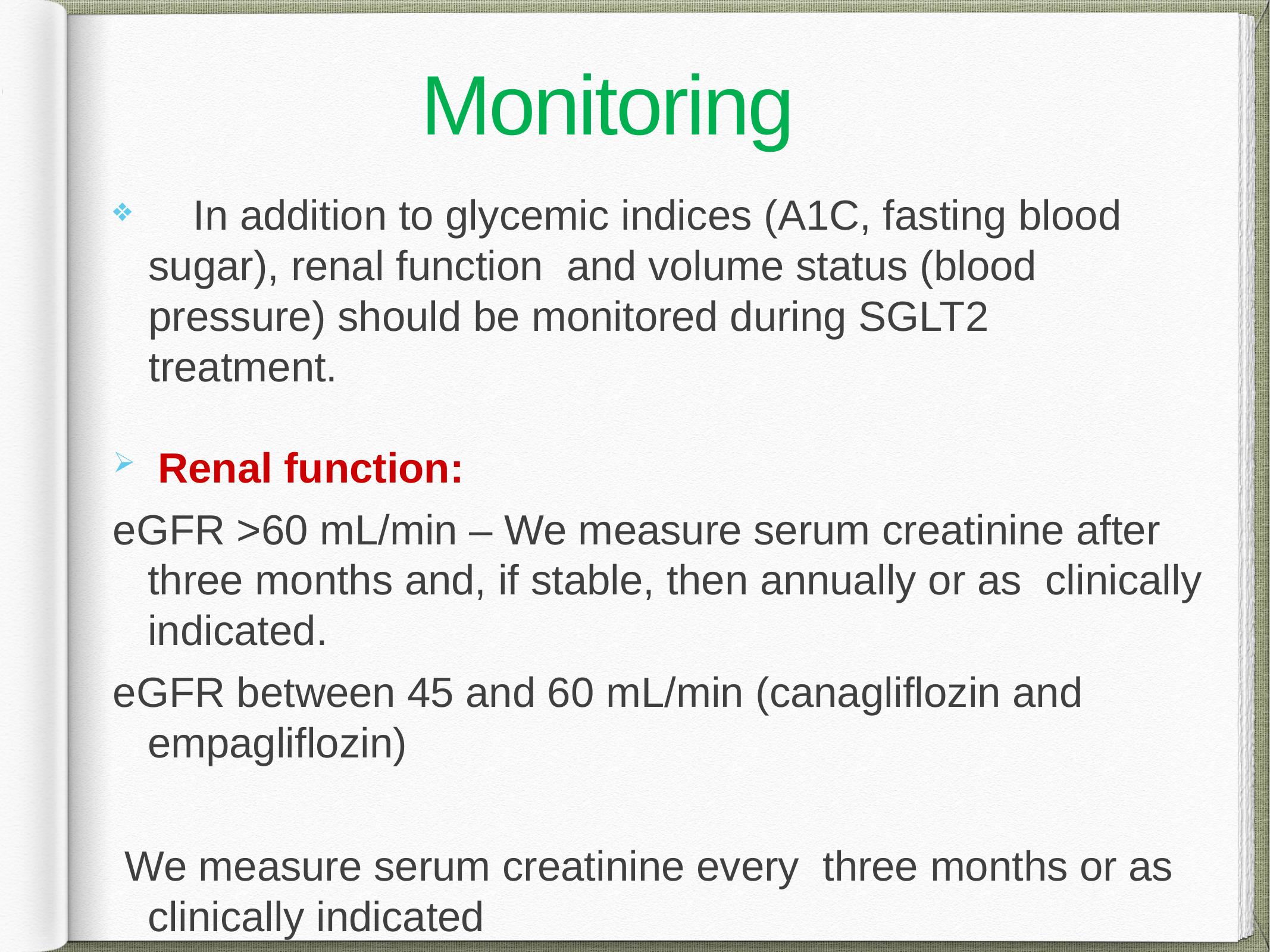

Monitoring
	In addition to glycemic indices (A1C, fasting blood sugar), renal function  and volume status (blood pressure) should be monitored during SGLT2  treatment.

Renal function:
eGFR >60 mL/min – We measure serum creatinine after three months and, if stable, then annually or as  clinically indicated.
eGFR between 45 and 60 mL/min (canagliflozin and empagliflozin)

 We measure serum creatinine every  three months or as clinically indicated